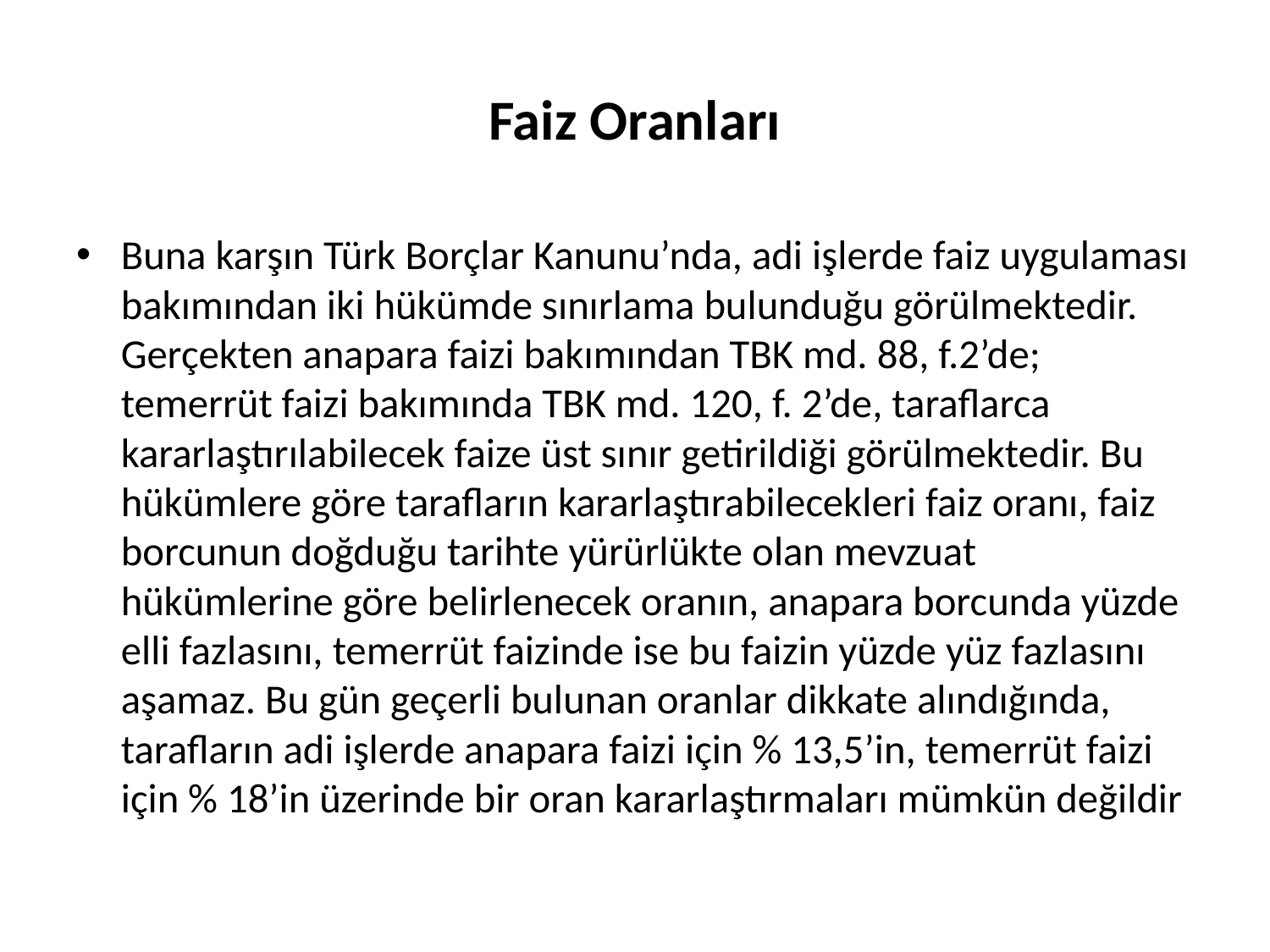

# Faiz Oranları
Buna karşın Türk Borçlar Kanunu’nda, adi işlerde faiz uygulaması bakımından iki hükümde sınırlama bulunduğu görülmektedir. Gerçekten anapara faizi bakımından TBK md. 88, f.2’de; temerrüt faizi bakımında TBK md. 120, f. 2’de, taraflarca kararlaştırılabilecek faize üst sınır getirildiği görülmektedir. Bu hükümlere göre tarafların kararlaştırabilecekleri faiz oranı, faiz borcunun doğduğu tarihte yürürlükte olan mevzuat hükümlerine göre belirlenecek oranın, anapara borcunda yüzde elli fazlasını, temerrüt faizinde ise bu faizin yüzde yüz fazlasını aşamaz. Bu gün geçerli bulunan oranlar dikkate alındığında, tarafların adi işlerde anapara faizi için % 13,5’in, temerrüt faizi için % 18’in üzerinde bir oran kararlaştırmaları mümkün değildir